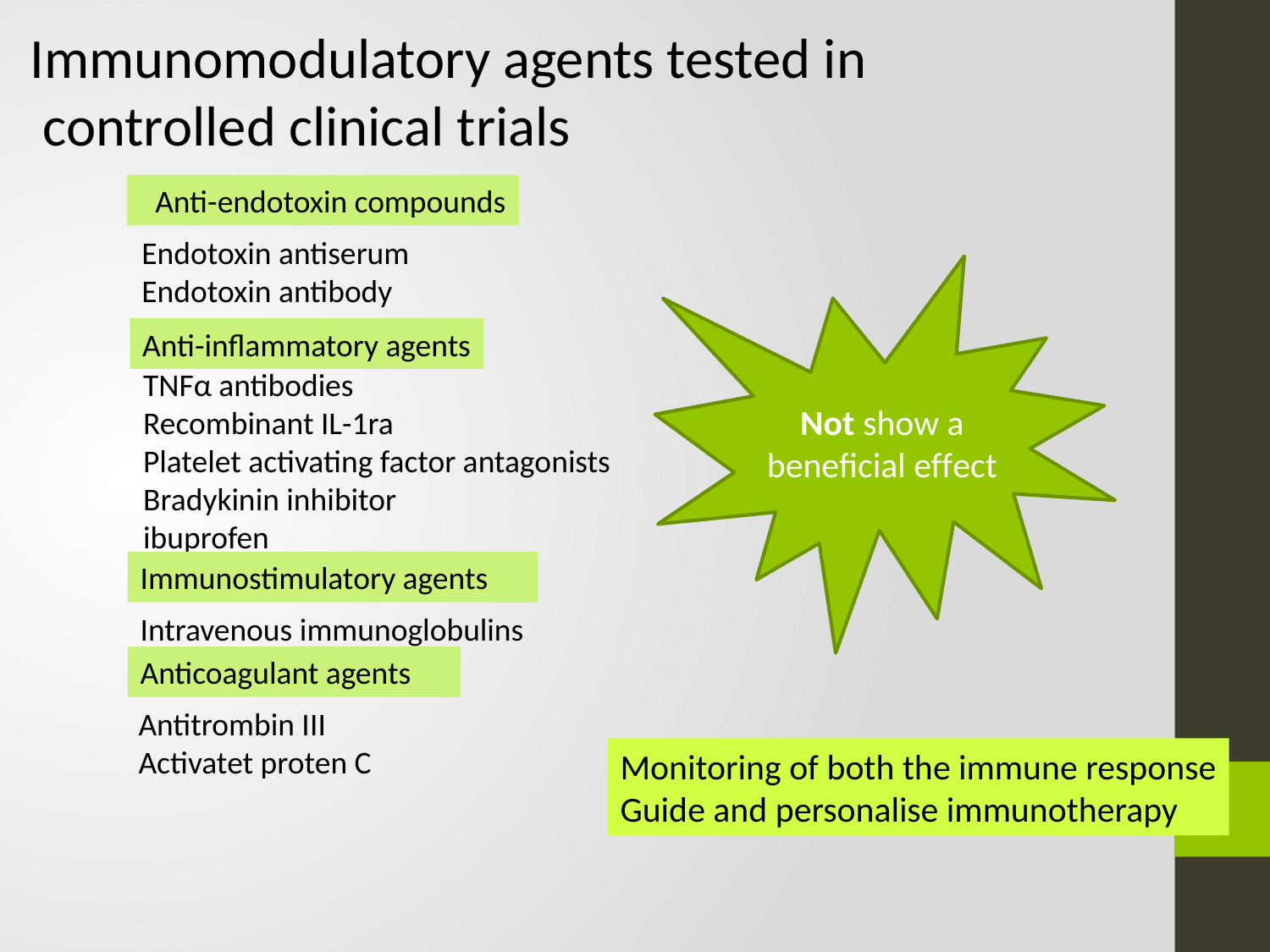

Immunomodulatory agents tested in
 controlled clinical trials
Anti-endotoxin compounds
Endotoxin antiserum
Endotoxin antibody

Not show a beneficial effect
Anti-inflammatory agents
TNFα antibodies
Recombinant IL-1ra
Platelet activating factor antagonists
Bradykinin inhibitor
ibuprofen
Immunostimulatory agents
Intravenous immunoglobulins
Anticoagulant agents
Antitrombin III
Activatet proten C
Monitoring of both the immune response
Guide and personalise immunotherapy